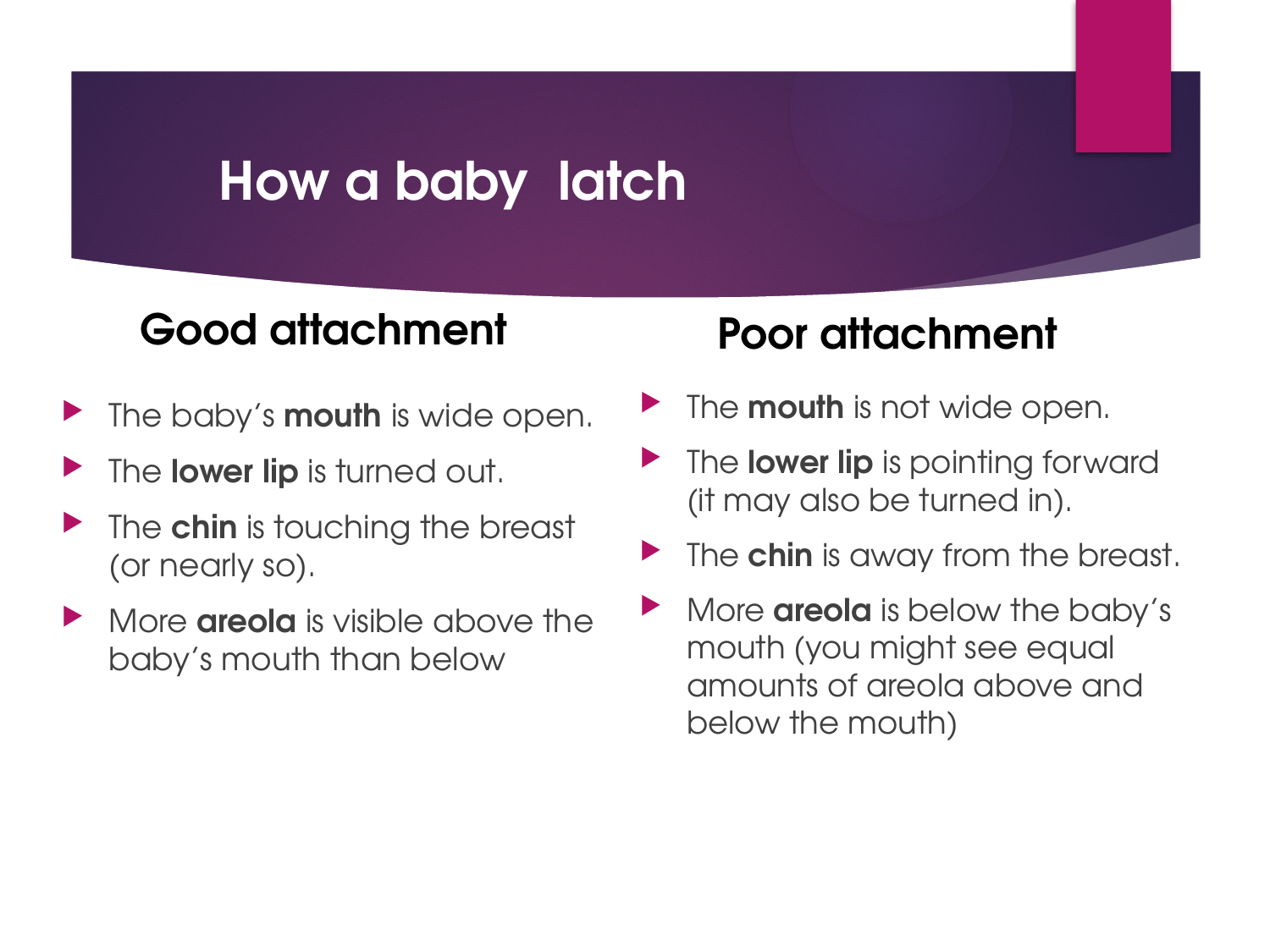

# How a baby  latch

The baby’s mouth is wide open.
The lower lip is turned out.
The chin is touching the breast (or nearly so).
More areola is visible above the baby’s mouth than below
Poor attachment

Good attachment

The mouth is not wide open.
The lower lip is pointing forward (it may also be turned in).
The chin is away from the breast.
More areola is below the baby’s mouth (you might see equal amounts of areola above and below the mouth)